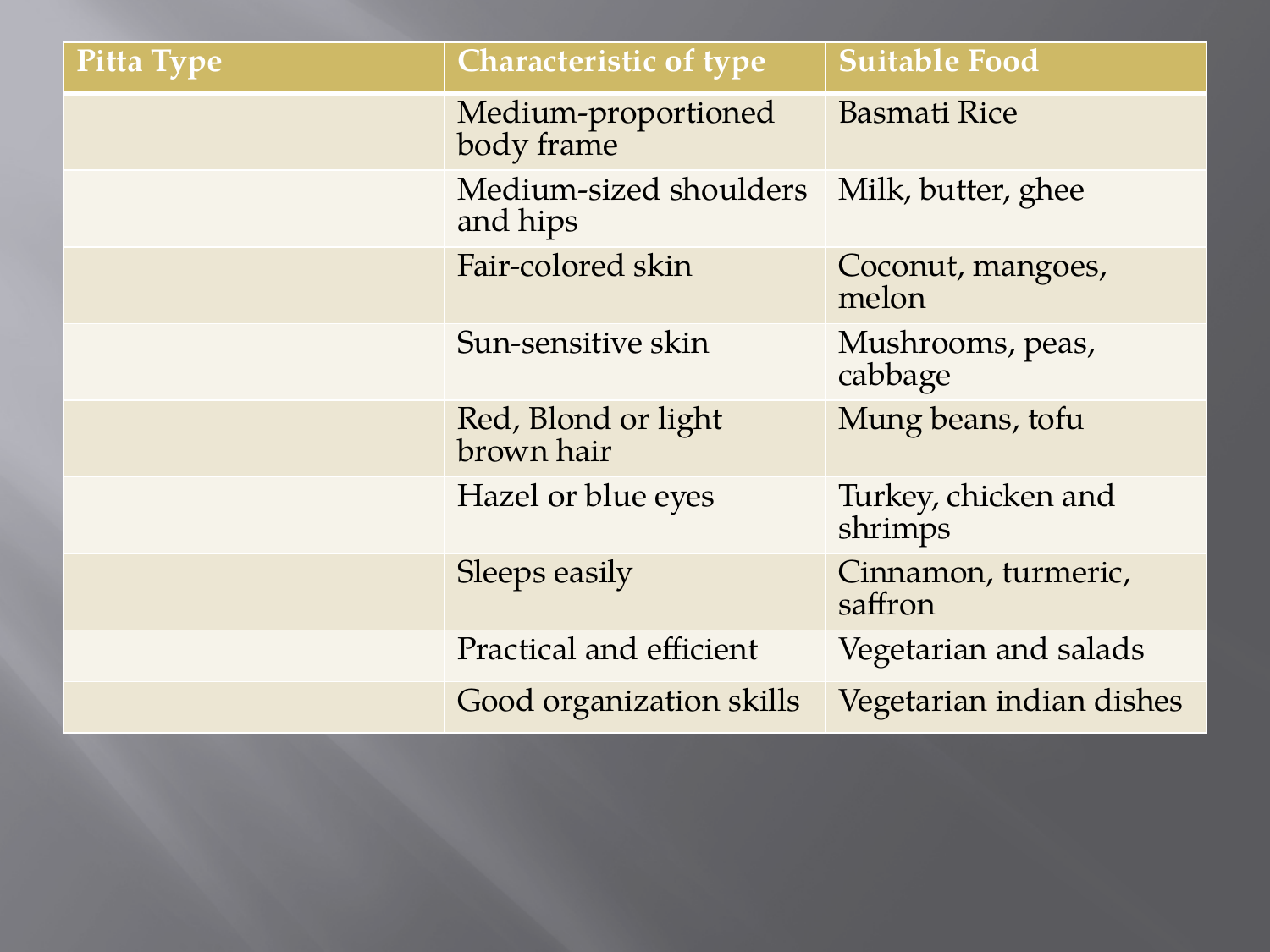

| Pitta Type | Characteristic of type | Suitable Food |
| --- | --- | --- |
|  | Medium-proportioned body frame | Basmati Rice |
|  | Medium-sized shoulders and hips | Milk, butter, ghee |
|  | Fair-colored skin | Coconut, mangoes, melon |
|  | Sun-sensitive skin | Mushrooms, peas, cabbage |
|  | Red, Blond or light brown hair | Mung beans, tofu |
|  | Hazel or blue eyes | Turkey, chicken and shrimps |
|  | Sleeps easily | Cinnamon, turmeric, saffron |
|  | Practical and efficient | Vegetarian and salads |
|  | Good organization skills | Vegetarian indian dishes |